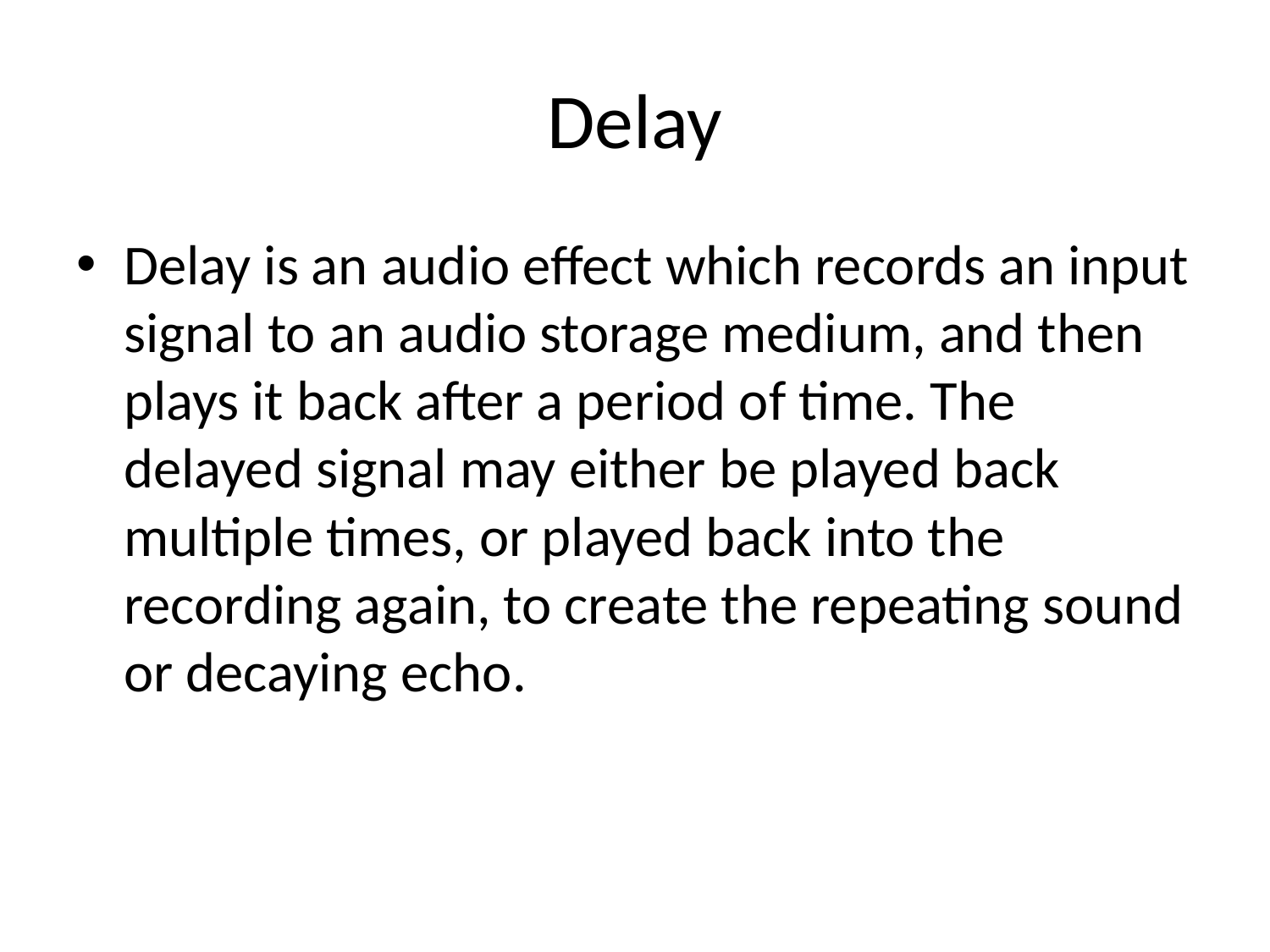

# Delay
Delay is an audio effect which records an input signal to an audio storage medium, and then plays it back after a period of time. The delayed signal may either be played back multiple times, or played back into the recording again, to create the repeating sound or decaying echo.